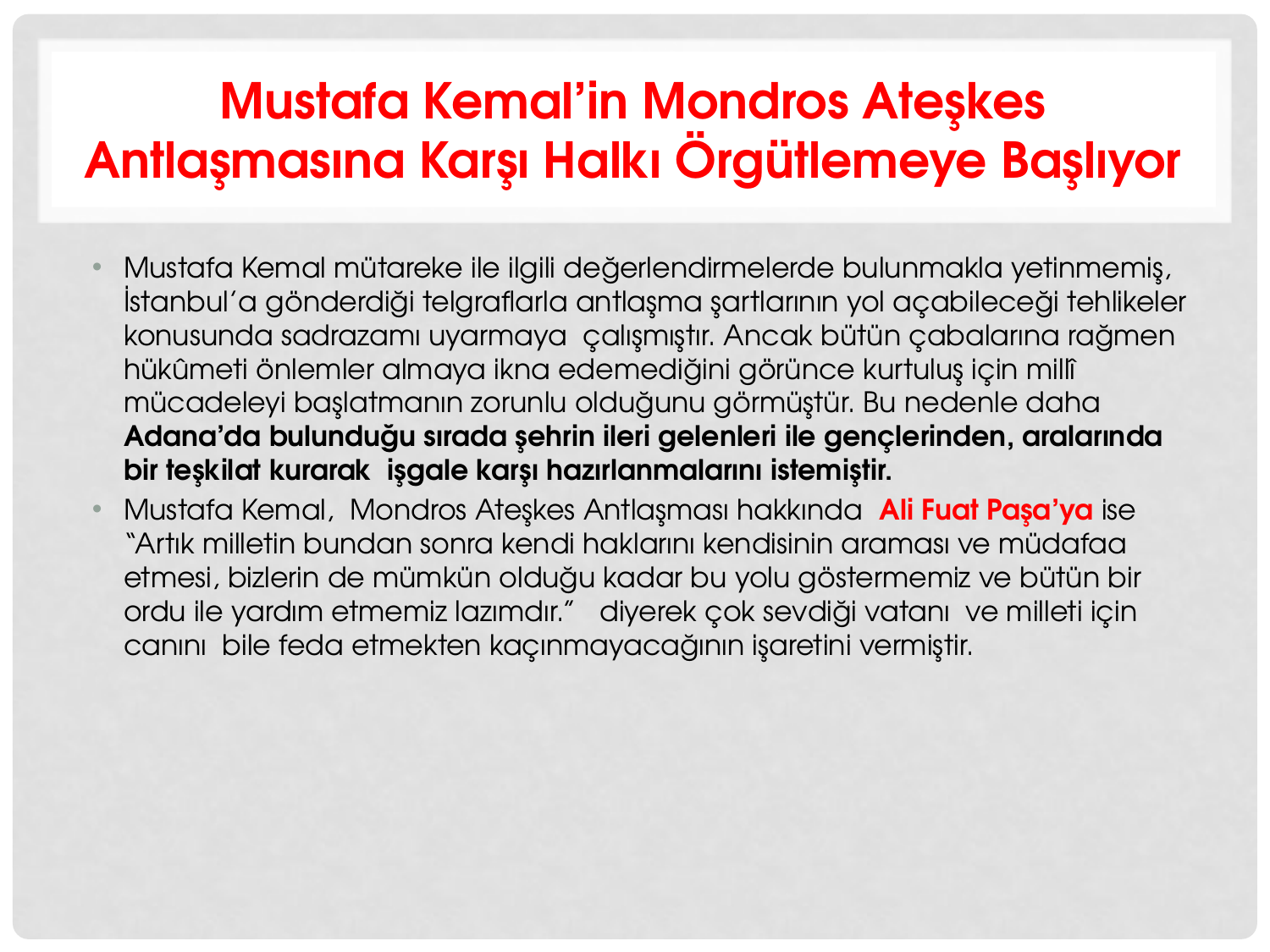

# Mustafa Kemal’in Mondros Ateşkes Antlaşmasına Karşı Halkı Örgütlemeye Başlıyor
Mustafa Kemal mütareke ile ilgili değerlendirmelerde bulunmakla yetinmemiş, İstanbul’a gönderdiği telgraflarla antlaşma şartlarının yol açabileceği tehlikeler konusunda sadrazamı uyarmaya  çalışmıştır. Ancak bütün çabalarına rağmen hükûmeti önlemler almaya ikna edemediğini görünce kurtuluş için millî  mücadeleyi başlatmanın zorunlu olduğunu görmüştür. Bu nedenle daha  Adana’da bulunduğu sırada şehrin ileri gelenleri ile gençlerinden, aralarında bir teşkilat kurarak  işgale karşı hazırlanmalarını istemiştir.
Mustafa Kemal,  Mondros Ateşkes Antlaşması hakkında  Ali Fuat Paşa’ya ise “Artık milletin bundan sonra kendi haklarını kendisinin araması ve müdafaa etmesi, bizlerin de mümkün olduğu kadar bu yolu göstermemiz ve bütün bir ordu ile yardım etmemiz lazımdır.”   diyerek çok sevdiği vatanı  ve milleti için canını  bile feda etmekten kaçınmayacağının işaretini vermiştir.